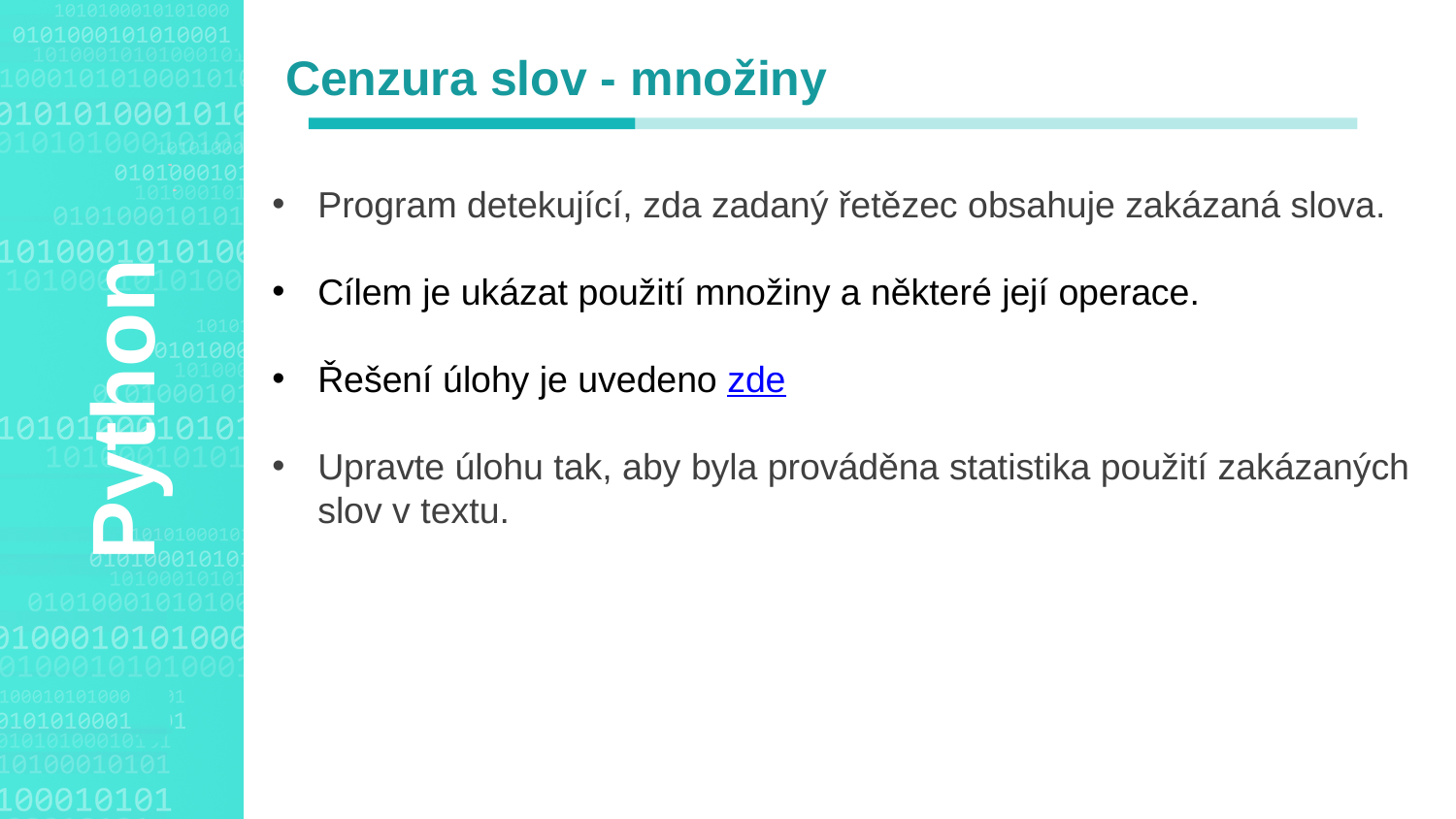

Cenzura slov - množiny

Program detekující, zda zadaný řetězec obsahuje zakázaná slova.

Cílem je ukázat použití množiny a některé její operace.

Řešení úlohy je uvedeno zde

Upravte úlohu tak, aby byla prováděna statistika použití zakázaných slov v textu.

Agenda Style

Python